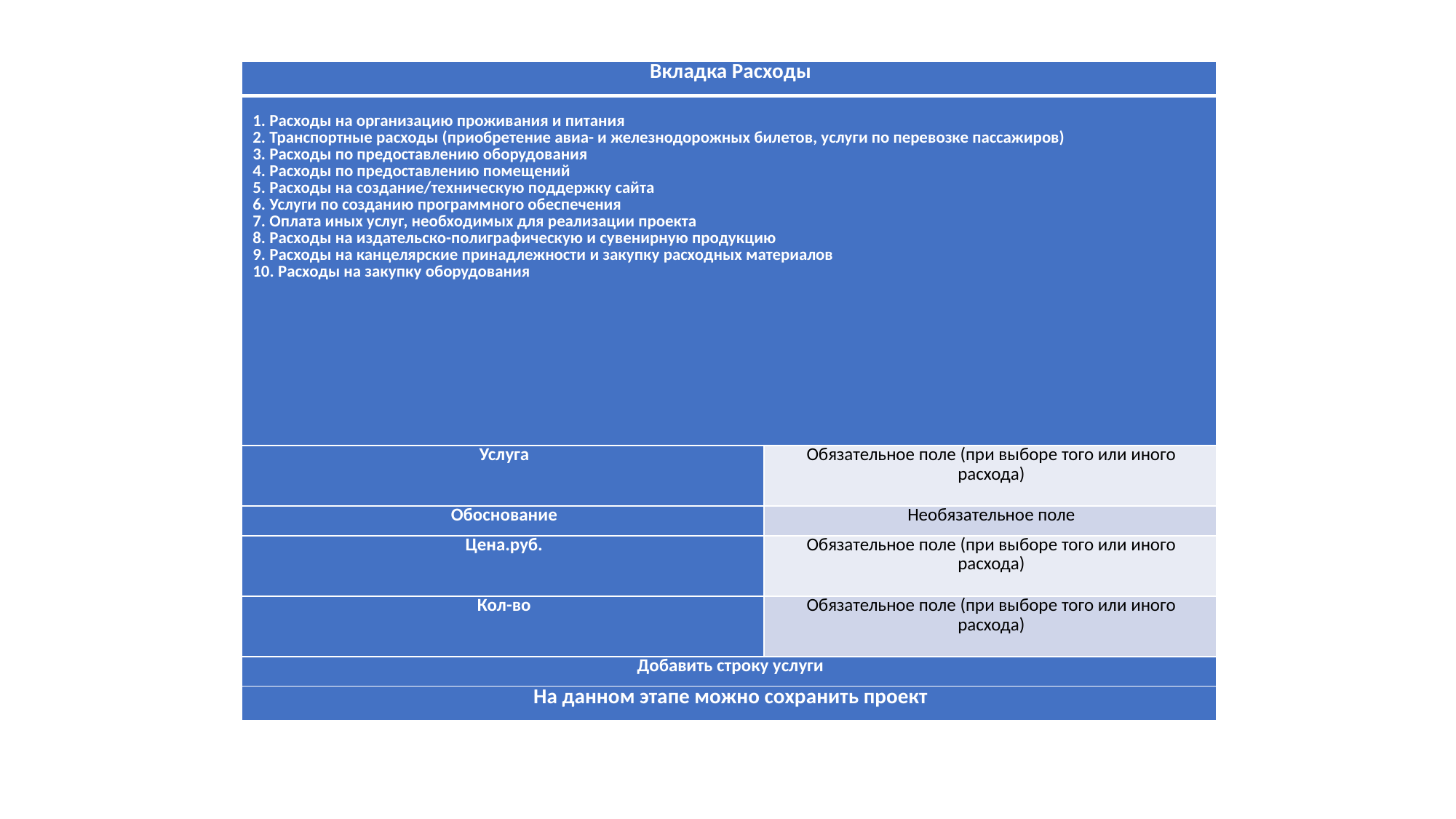

| Вкладка Расходы |  |
| --- | --- |
| 1. Расходы на организацию проживания и питания 2. Транспортные расходы (приобретение авиа- и железнодорожных билетов, услуги по перевозке пассажиров) 3. Расходы по предоставлению оборудования 4. Расходы по предоставлению помещений 5. Расходы на создание/техническую поддержку сайта 6. Услуги по созданию программного обеспечения 7. Оплата иных услуг, необходимых для реализации проекта 8. Расходы на издательско-полиграфическую и сувенирную продукцию 9. Расходы на канцелярские принадлежности и закупку расходных материалов 10. Расходы на закупку оборудования |  |
| Услуга | Обязательное поле (при выборе того или иного расхода) |
| Обоснование | Необязательное поле |
| Цена.руб. | Обязательное поле (при выборе того или иного расхода) |
| Кол-во | Обязательное поле (при выборе того или иного расхода) |
| Добавить строку услуги |  |
| На данном этапе можно сохранить проект |  |